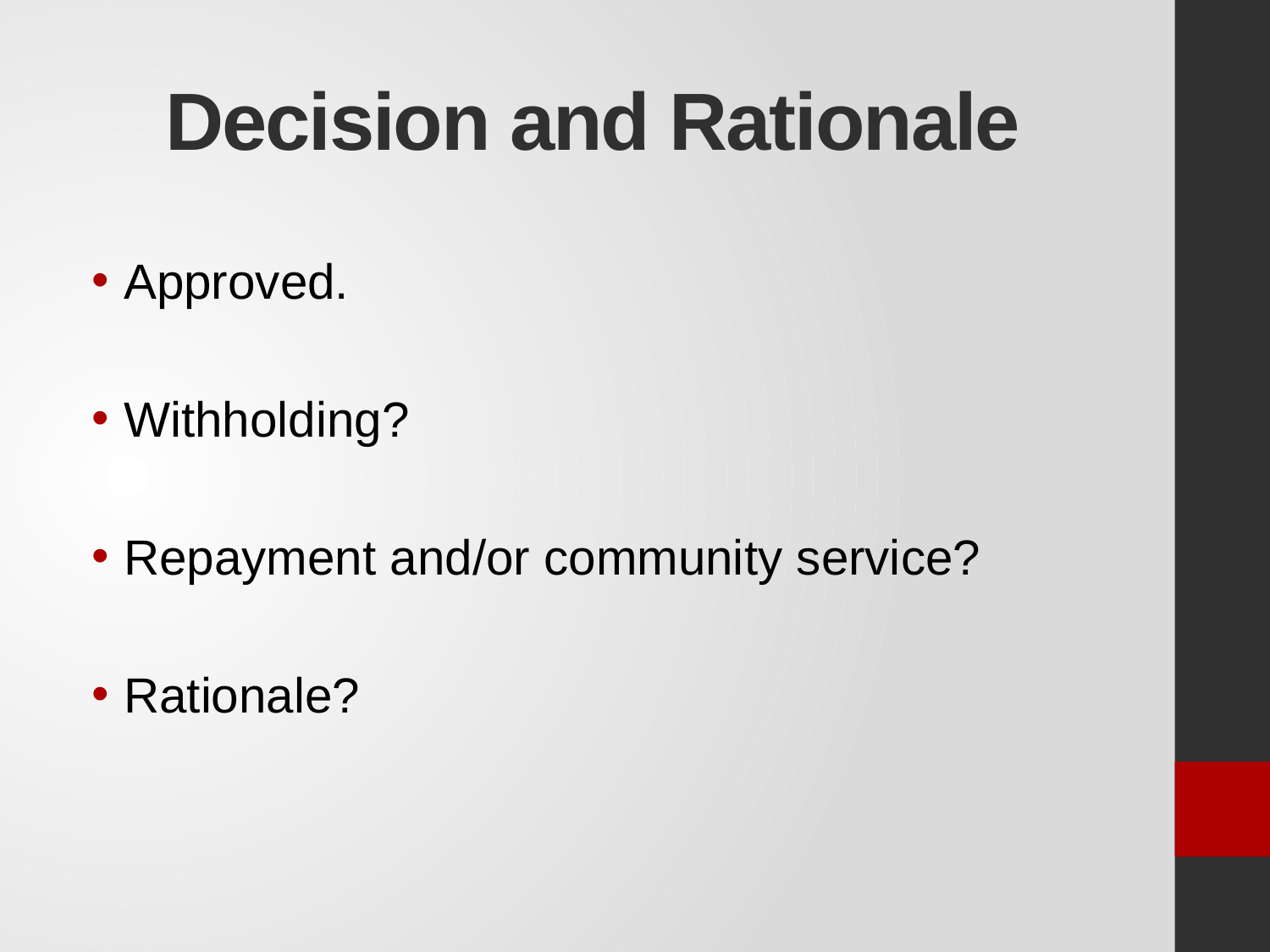

# Decision and Rationale
Approved.

Withholding?

Repayment and/or community service?

Rationale?